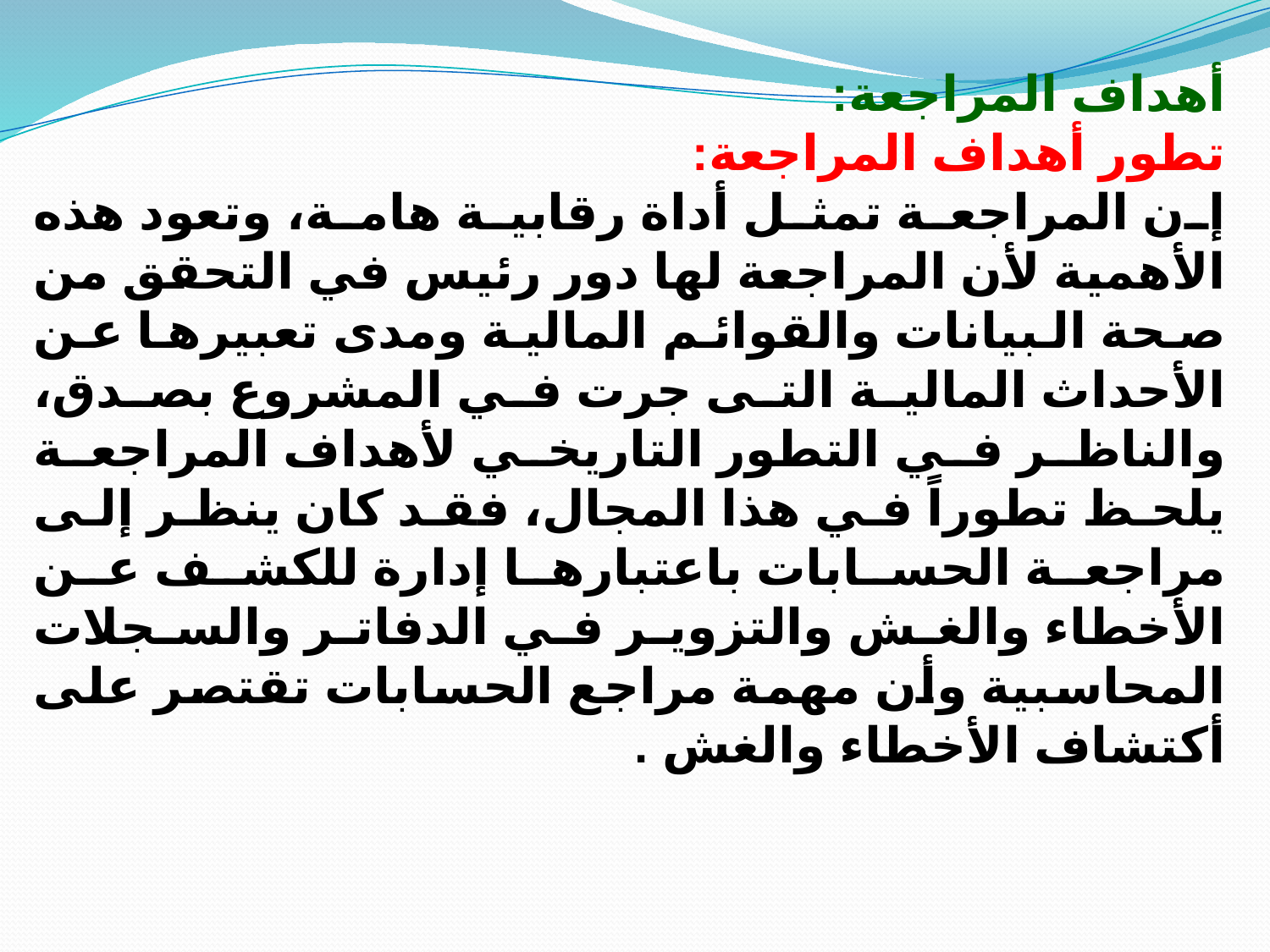

أهداف المراجعة:
تطور أهداف المراجعة:
إن المراجعة تمثل أداة رقابية هامة، وتعود هذه الأهمية لأن المراجعة لها دور رئيس في التحقق من صحة البيانات والقوائم المالية ومدى تعبيرها عن الأحداث المالية التى جرت في المشروع بصدق، والناظر في التطور التاريخي لأهداف المراجعة يلحظ تطوراً في هذا المجال، فقد كان ينظر إلى مراجعة الحسابات باعتبارها إدارة للكشف عن الأخطاء والغش والتزوير في الدفاتر والسجلات المحاسبية وأن مهمة مراجع الحسابات تقتصر على أكتشاف الأخطاء والغش .